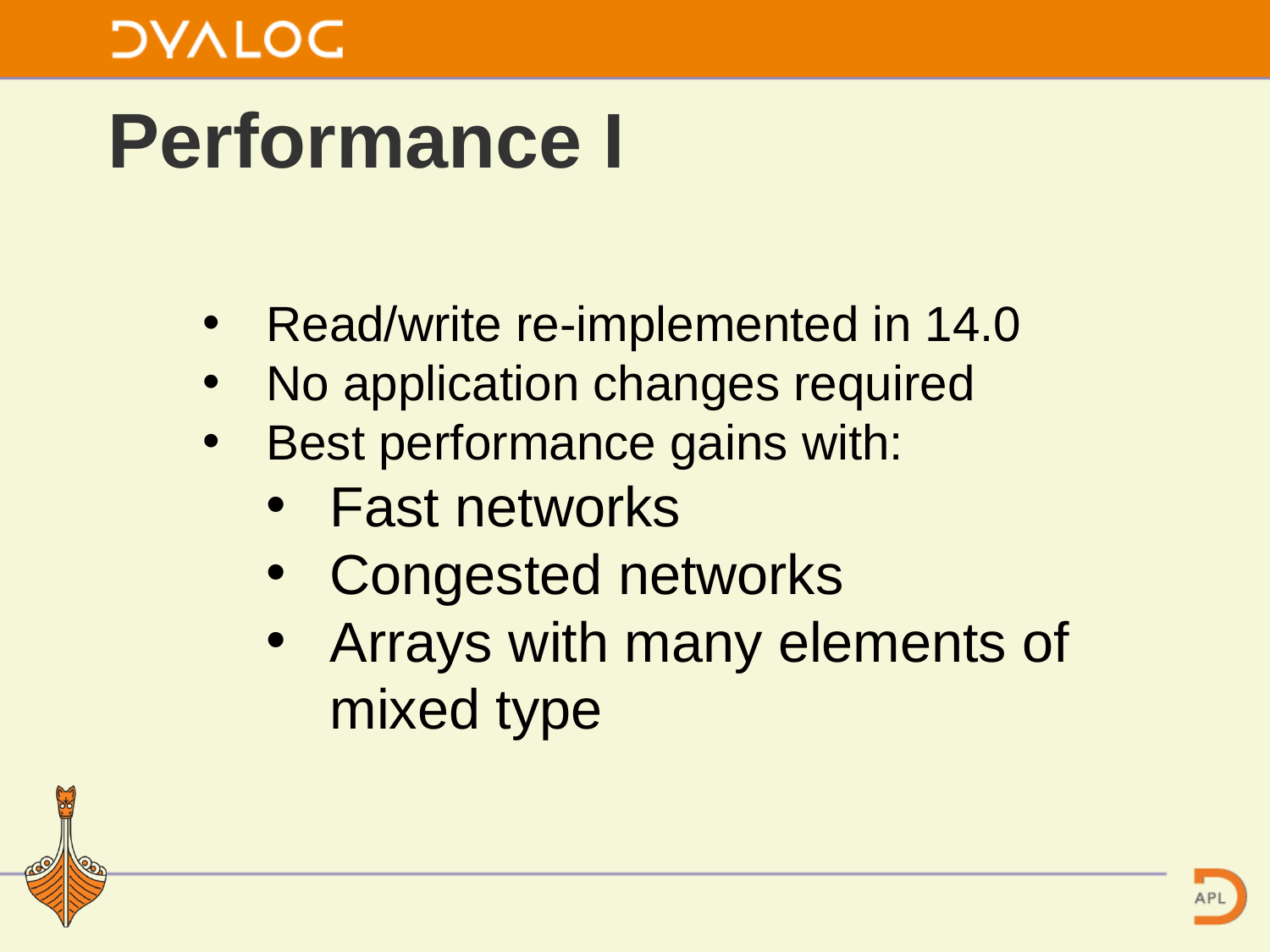

# Performance I
Read/write re-implemented in 14.0
No application changes required
Best performance gains with:
Fast networks
Congested networks
Arrays with many elements of mixed type